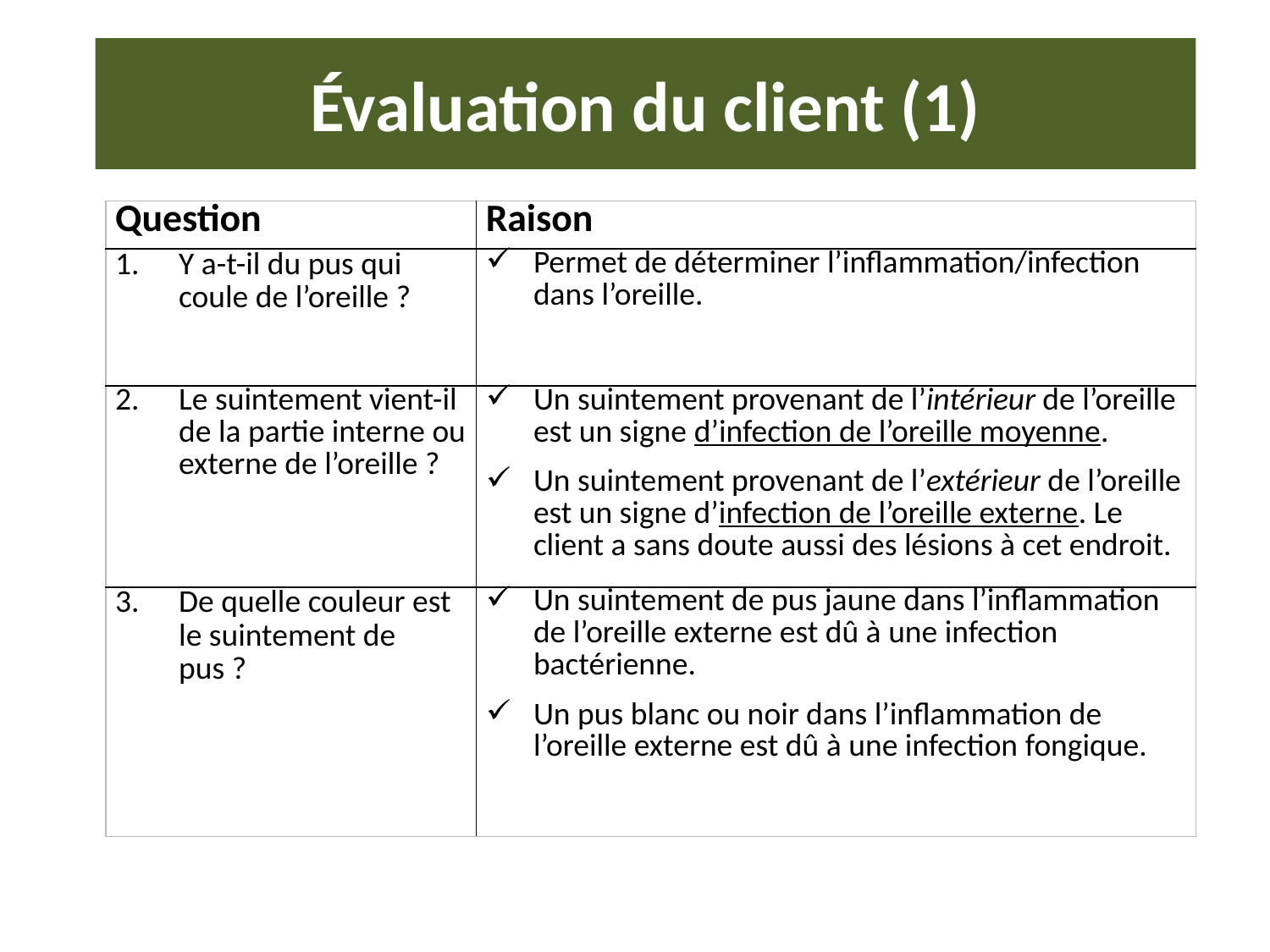

# Évaluation du client (1)
| Question | Raison |
| --- | --- |
| Y a-t-il du pus qui coule de l’oreille ? | Permet de déterminer l’inflammation/infection dans l’oreille. |
| Le suintement vient-il de la partie interne ou externe de l’oreille ? | Un suintement provenant de l’intérieur de l’oreille est un signe d’infection de l’oreille moyenne. Un suintement provenant de l’extérieur de l’oreille est un signe d’infection de l’oreille externe. Le client a sans doute aussi des lésions à cet endroit. |
| De quelle couleur est le suintement de pus ? | Un suintement de pus jaune dans l’inflammation de l’oreille externe est dû à une infection bactérienne. Un pus blanc ou noir dans l’inflammation de l’oreille externe est dû à une infection fongique. |